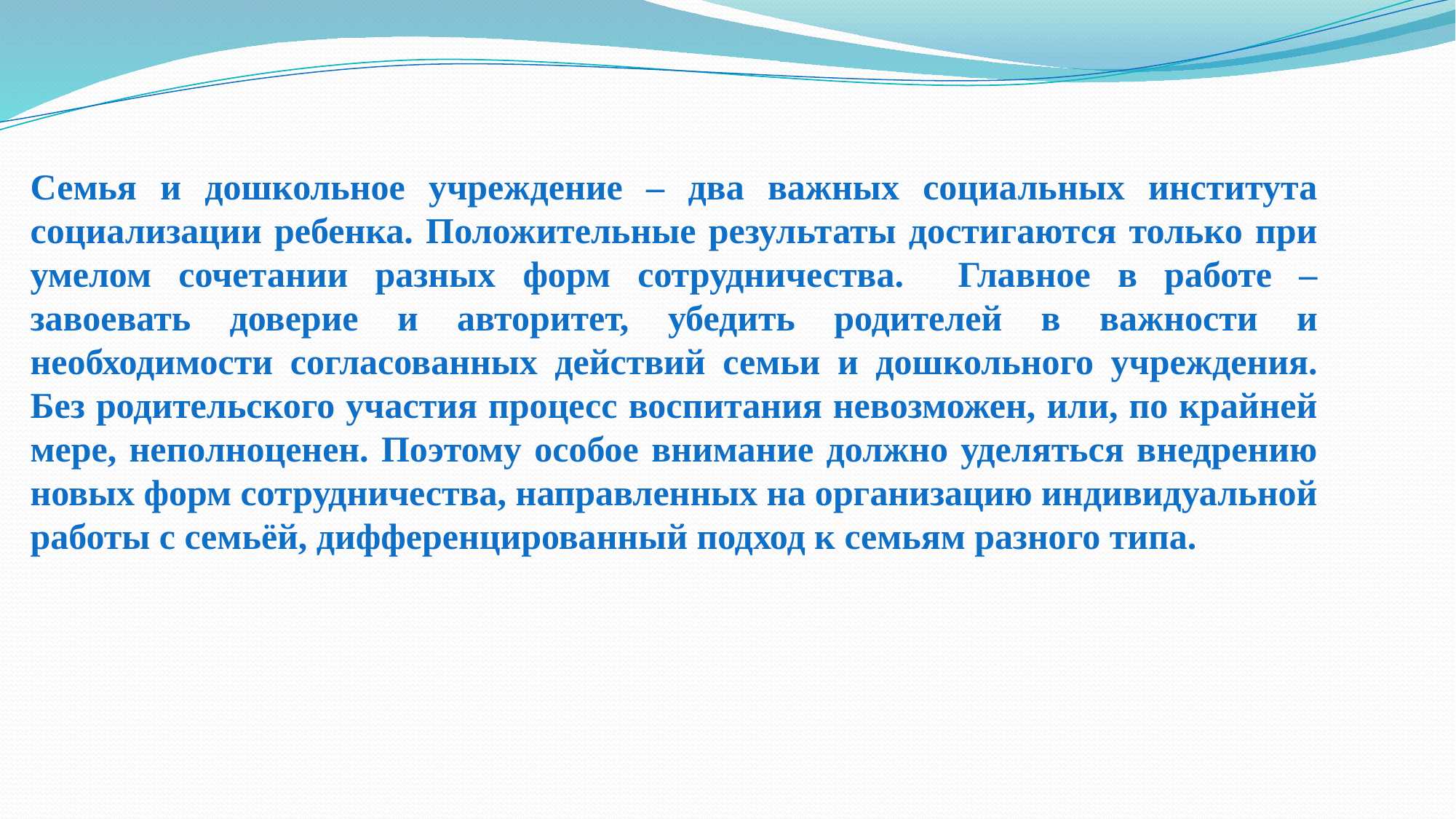

Семья и дошкольное учреждение – два важных социальных института социализации ребенка. Положительные результаты достигаются только при умелом сочетании разных форм сотрудничества.  Главное в работе – завоевать доверие и авторитет, убедить родителей в важности и необходимости согласованных действий семьи и дошкольного учреждения. Без родительского участия процесс воспитания невозможен, или, по крайней мере, неполноценен. Поэтому особое внимание должно уделяться внедрению новых форм сотрудничества, направленных на организацию индивидуальной работы с семьёй, дифференцированный подход к семьям разного типа.